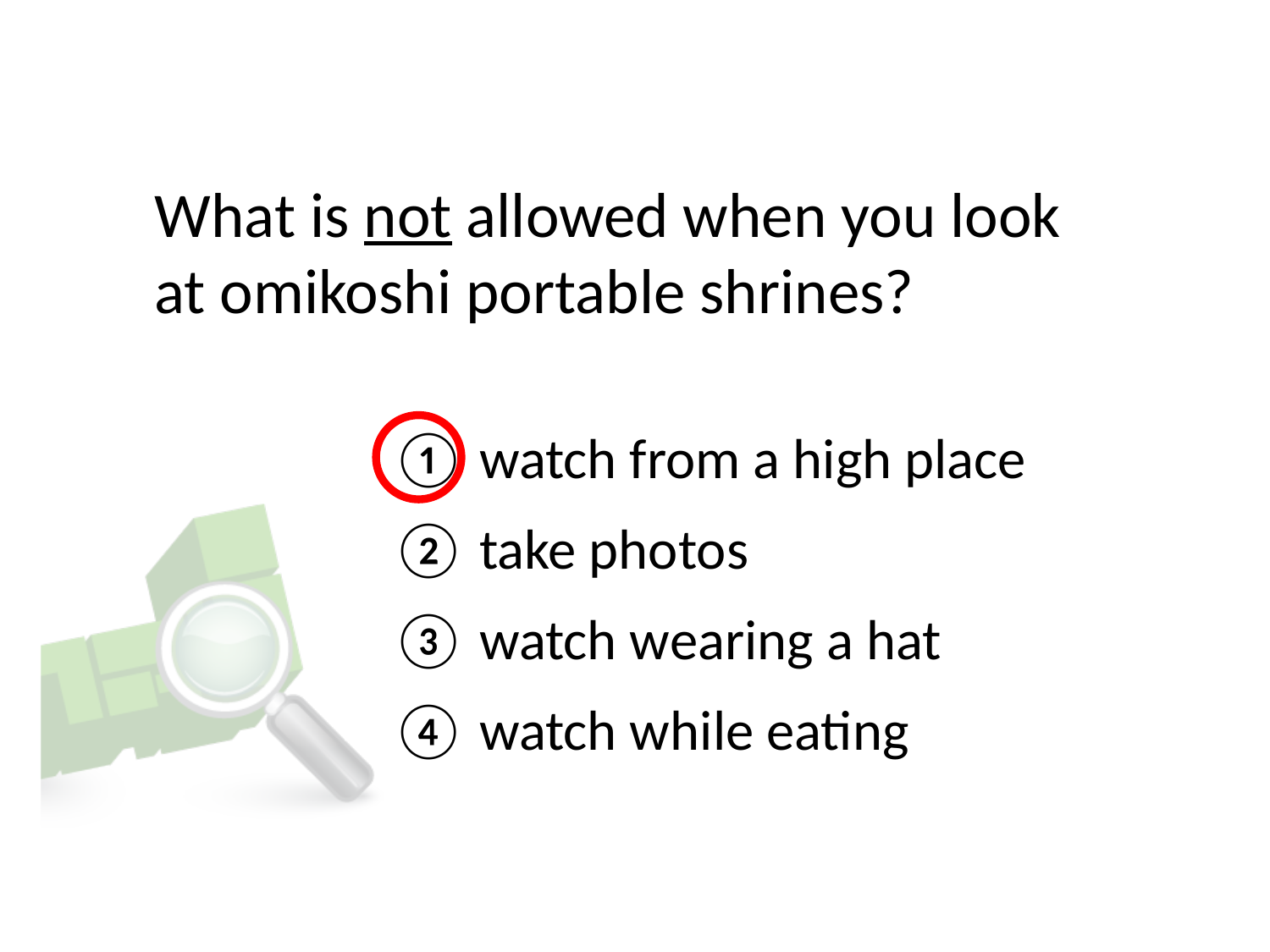

# What is not allowed when you look at omikoshi portable shrines?

① watch from a high place
② take photos
③ watch wearing a hat
④ watch while eating